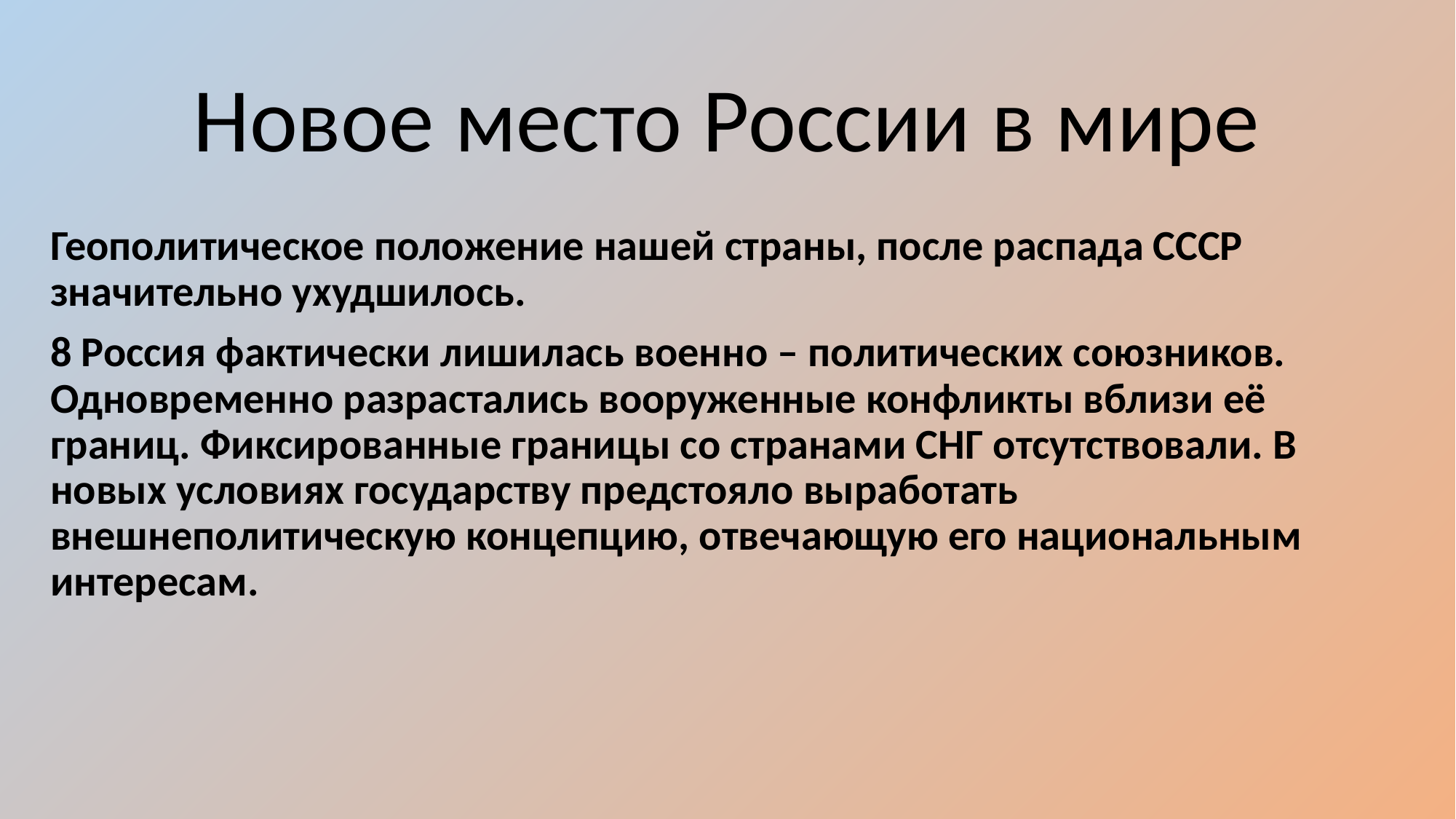

# Новое место России в мире
Геополитическое положение нашей страны, после распада СССР значительно ухудшилось.
8 Россия фактически лишилась военно – политических союзников. Одновременно разрастались вооруженные конфликты вблизи её границ. Фиксированные границы со странами СНГ отсутствовали. В новых условиях государству предстояло выработать внешнеполитическую концепцию, отвечающую его национальным интересам.